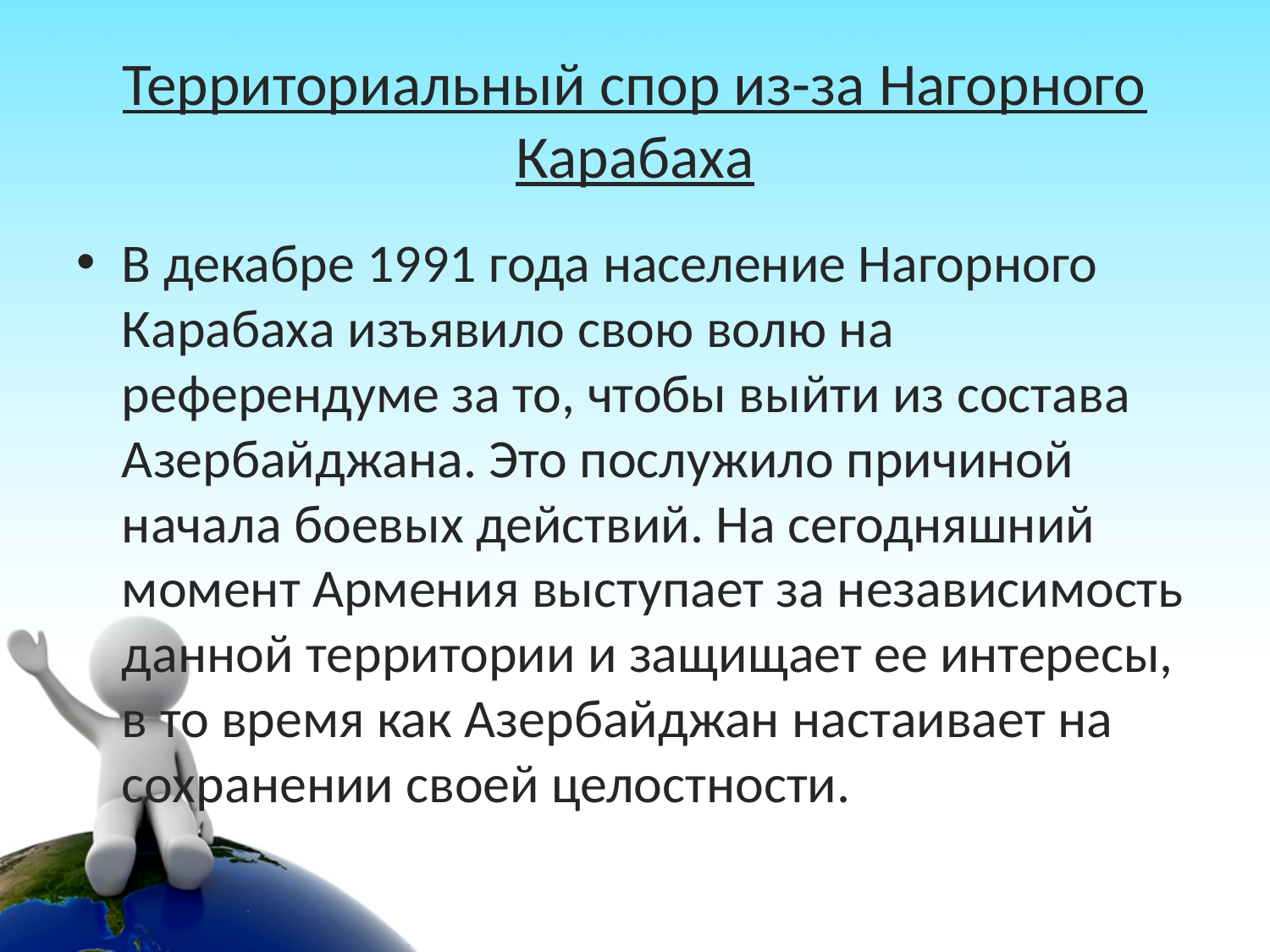

# Территориальный спор из-за Нагорного Карабаха
В декабре 1991 года население Нагорного Карабаха изъявило свою волю на референдуме за то, чтобы выйти из состава Азербайджана. Это послужило причиной начала боевых действий. На сегодняшний момент Армения выступает за независимость данной территории и защищает ее интересы, в то время как Азербайджан настаивает на сохранении своей целостности.